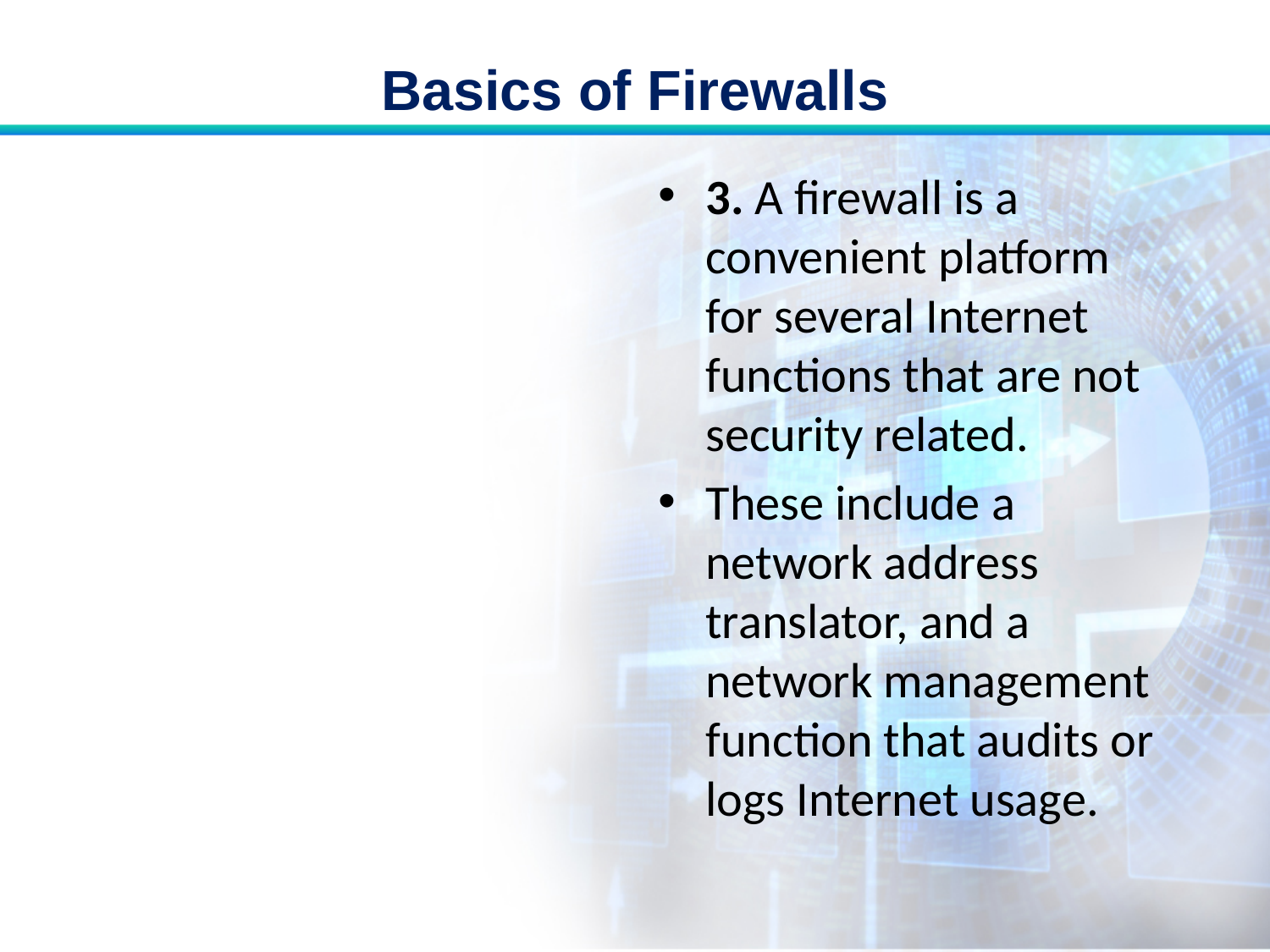

# Basics of Firewalls
3. A firewall is a convenient platform for several Internet functions that are not security related.
These include a network address translator, and a network management function that audits or logs Internet usage.